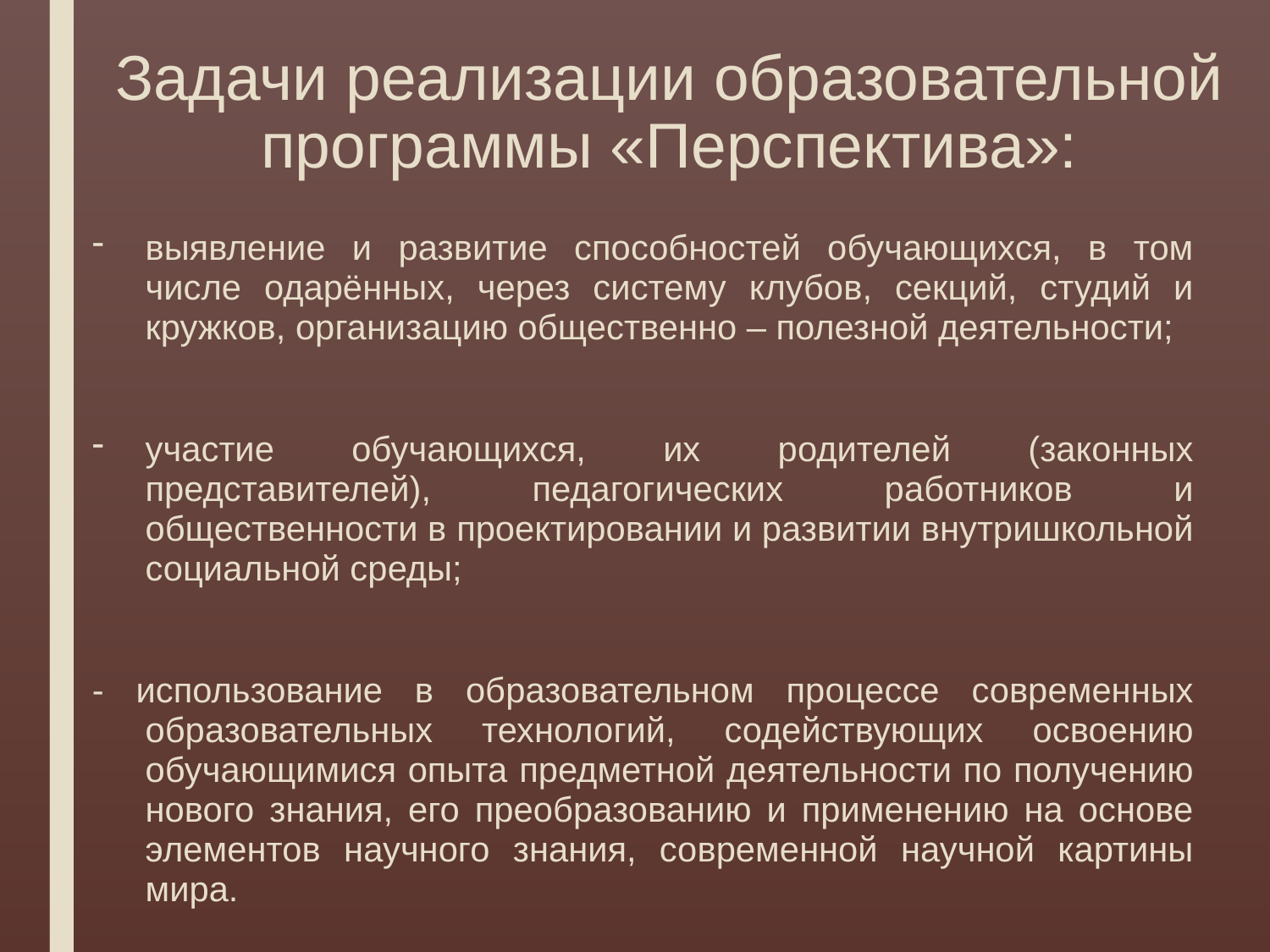

# Задачи реализации образовательной программы «Перспектива»:
выявление и развитие способностей обучающихся, в том числе одарённых, через систему клубов, секций, студий и кружков, организацию общественно – полезной деятельности;

участие обучающихся, их родителей (законных представителей), педагогических работников и общественности в проектировании и развитии внутришкольной социальной среды;

- использование в образовательном процессе современных образовательных технологий, содействующих освоению обучающимися опыта предметной деятельности по получению нового знания, его преобразованию и применению на основе элементов научного знания, современной научной картины мира.